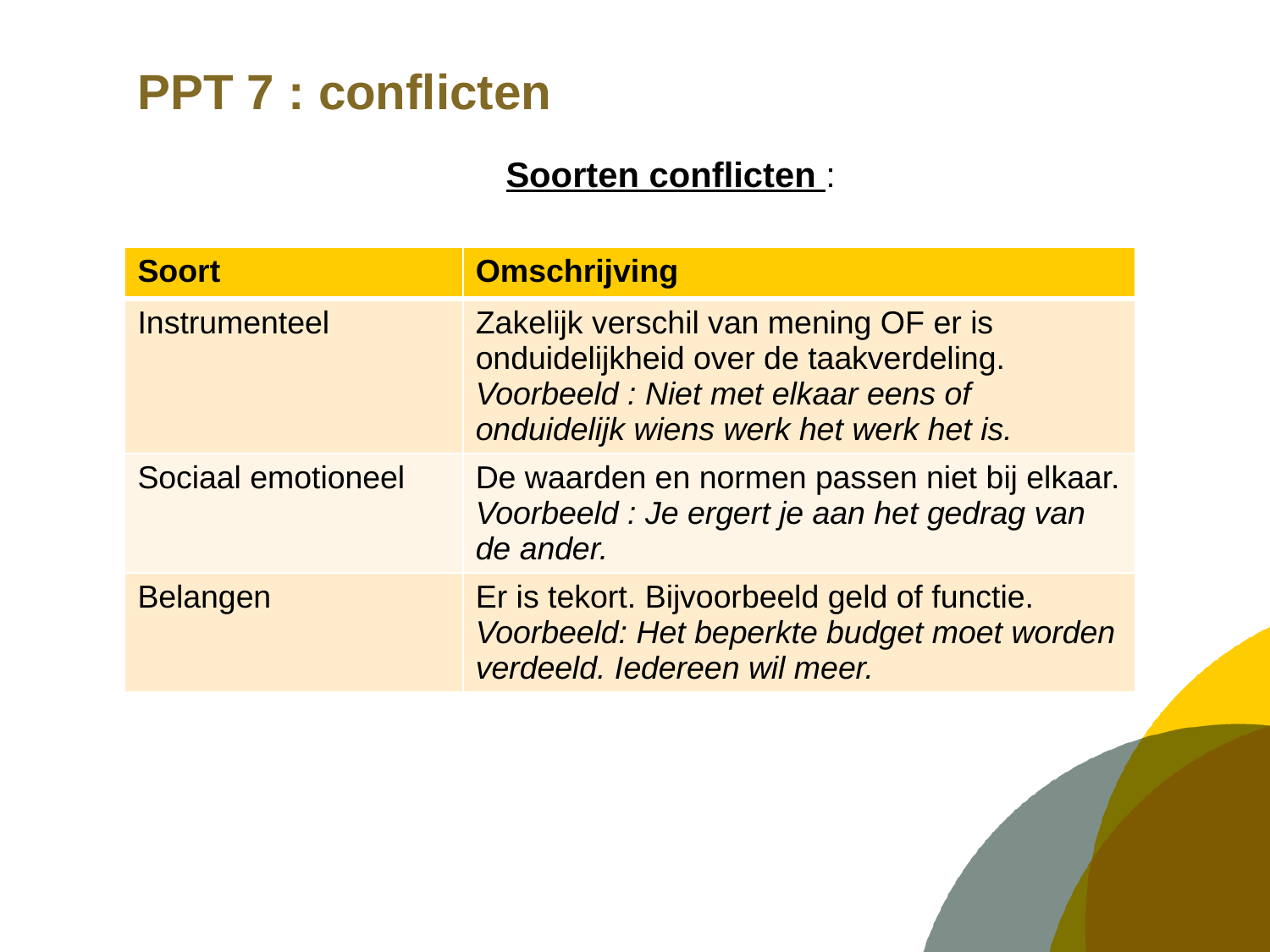

# PPT 7 : conflicten
Soorten conflicten :

| Soort | Omschrijving |
| --- | --- |
| Instrumenteel | Zakelijk verschil van mening OF er is onduidelijkheid over de taakverdeling. Voorbeeld : Niet met elkaar eens of onduidelijk wiens werk het werk het is. |
| Sociaal emotioneel | De waarden en normen passen niet bij elkaar. Voorbeeld : Je ergert je aan het gedrag van de ander. |
| Belangen | Er is tekort. Bijvoorbeeld geld of functie. Voorbeeld: Het beperkte budget moet worden verdeeld. Iedereen wil meer. |